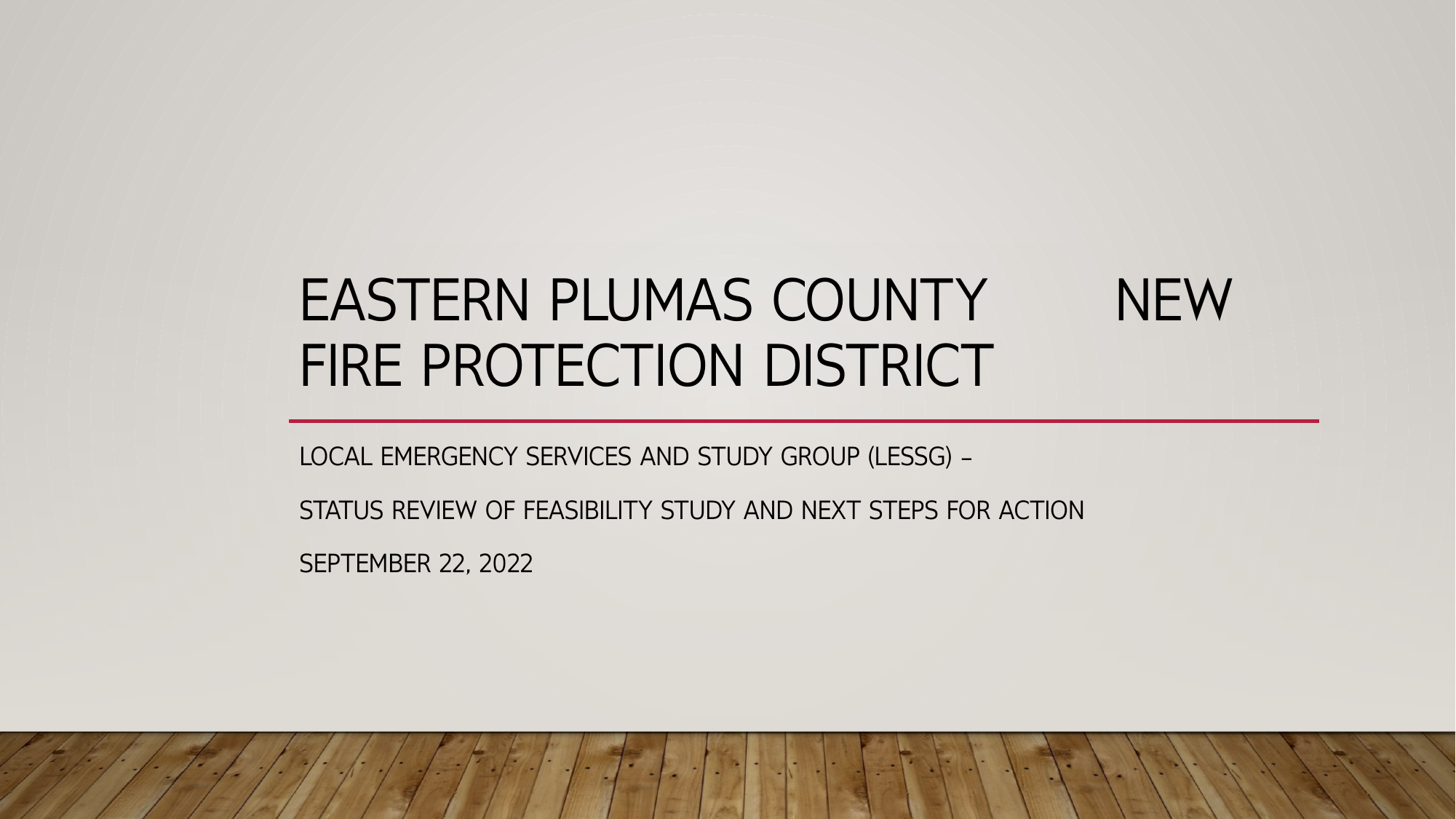

# Eastern Plumas County       New Fire Protection District
Local Emergency Services and Study Group (LESSG) –
Status Review of Feasibility Study and Next Steps for Action
September 22, 2022